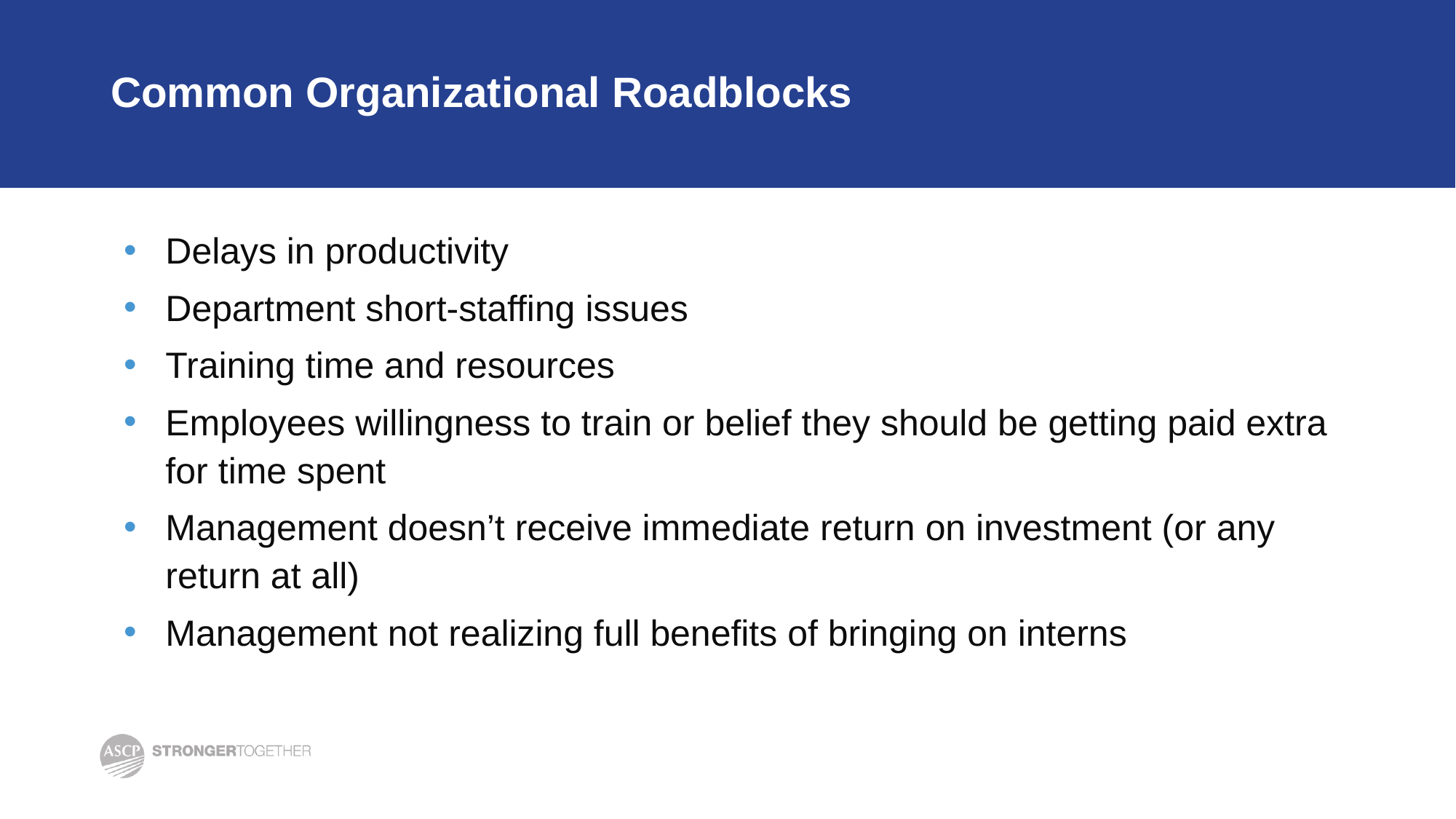

# Common Organizational Roadblocks
Delays in productivity
Department short-staffing issues
Training time and resources
Employees willingness to train or belief they should be getting paid extra for time spent
Management doesn’t receive immediate return on investment (or any return at all)
Management not realizing full benefits of bringing on interns